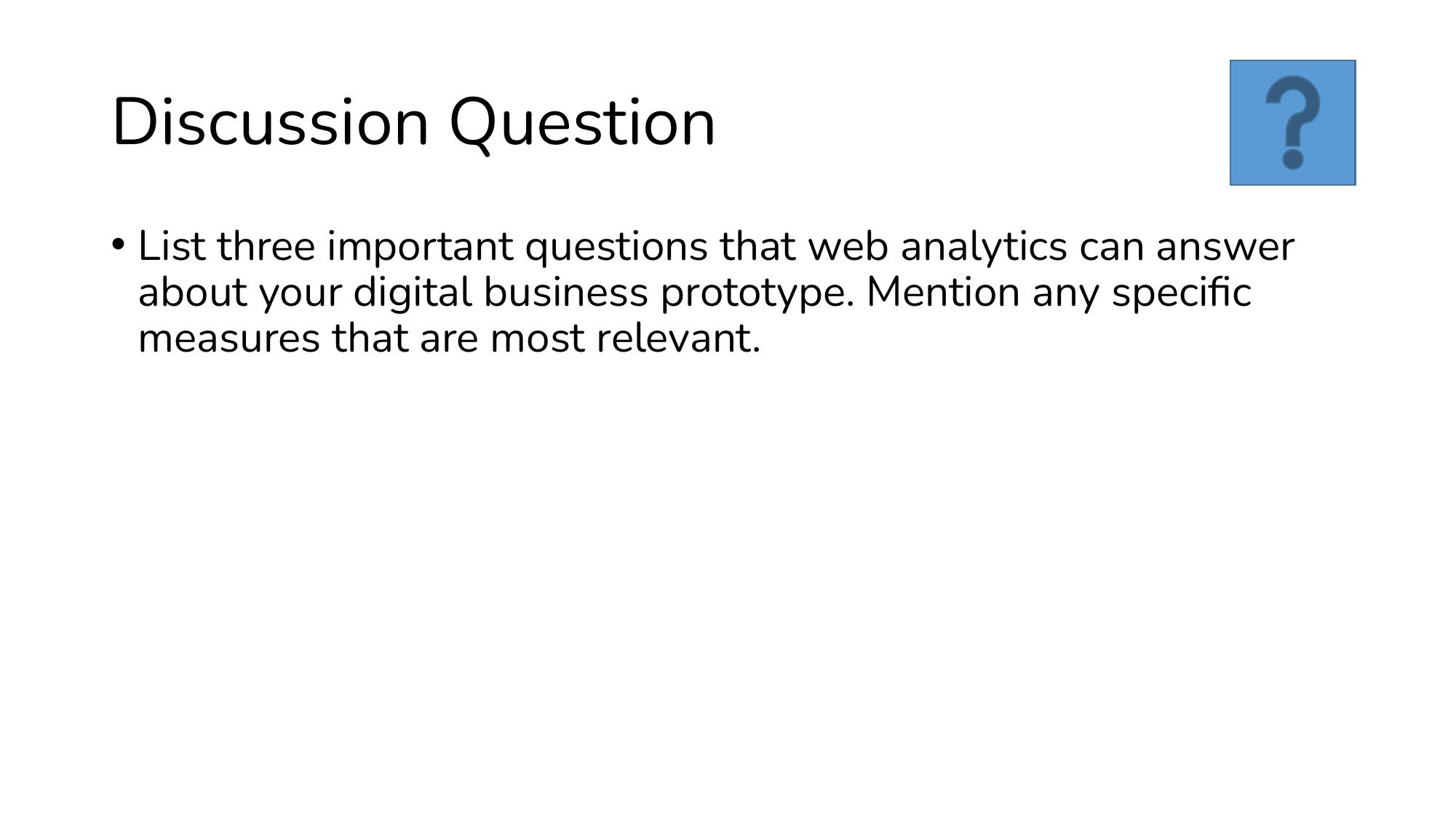

# Discussion Question

List three important questions that web analytics can answer about your digital business prototype. Mention any specific measures that are most relevant.